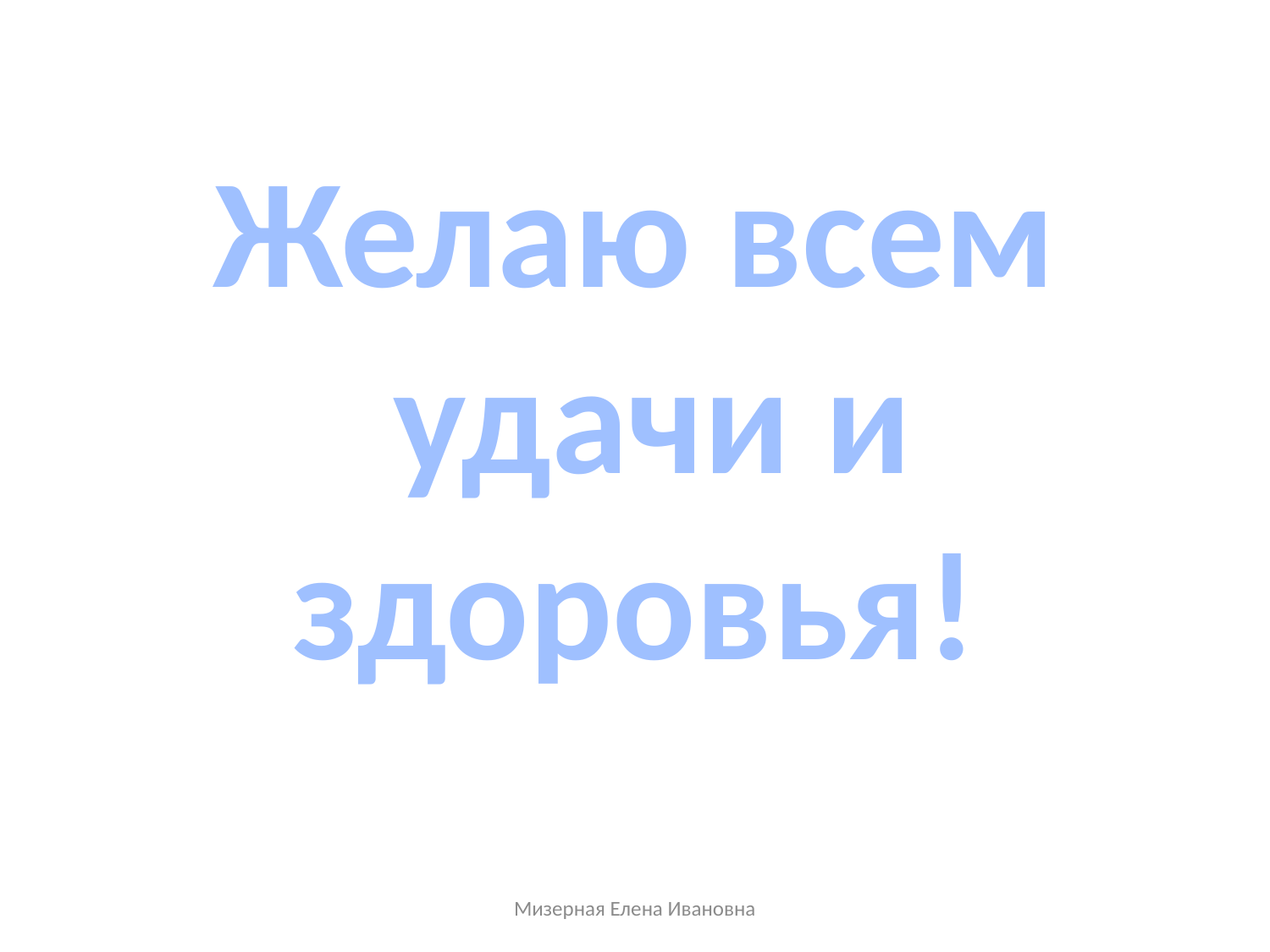

Желаю всем
 удачи и
здоровья!
Мизерная Елена Ивановна